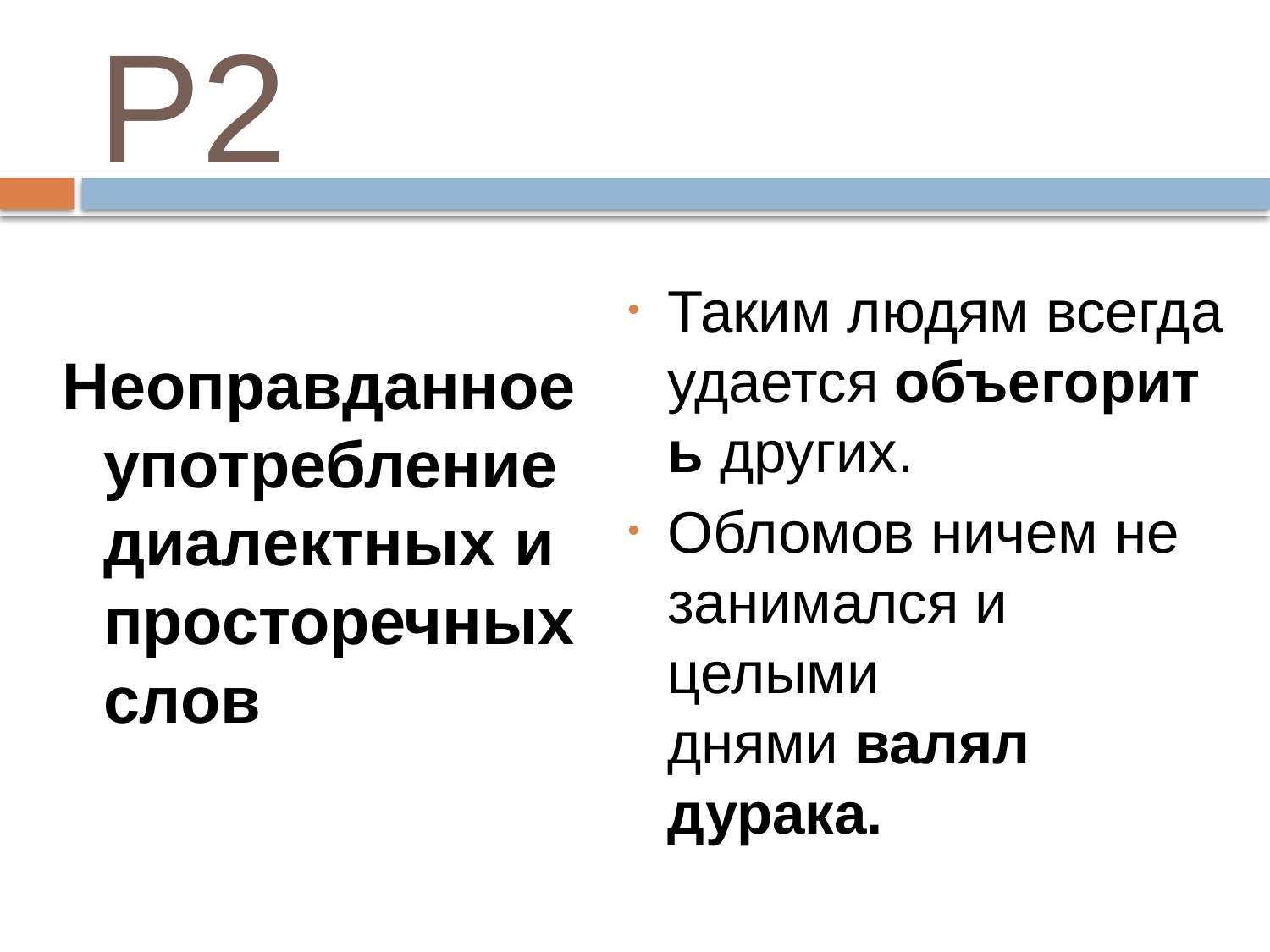

# Р2
Таким людям всегда удается объегорить других.
Обломов ничем не занимался и целыми днями валял дурака.
Неоправданное употребление диалектных и просторечных слов